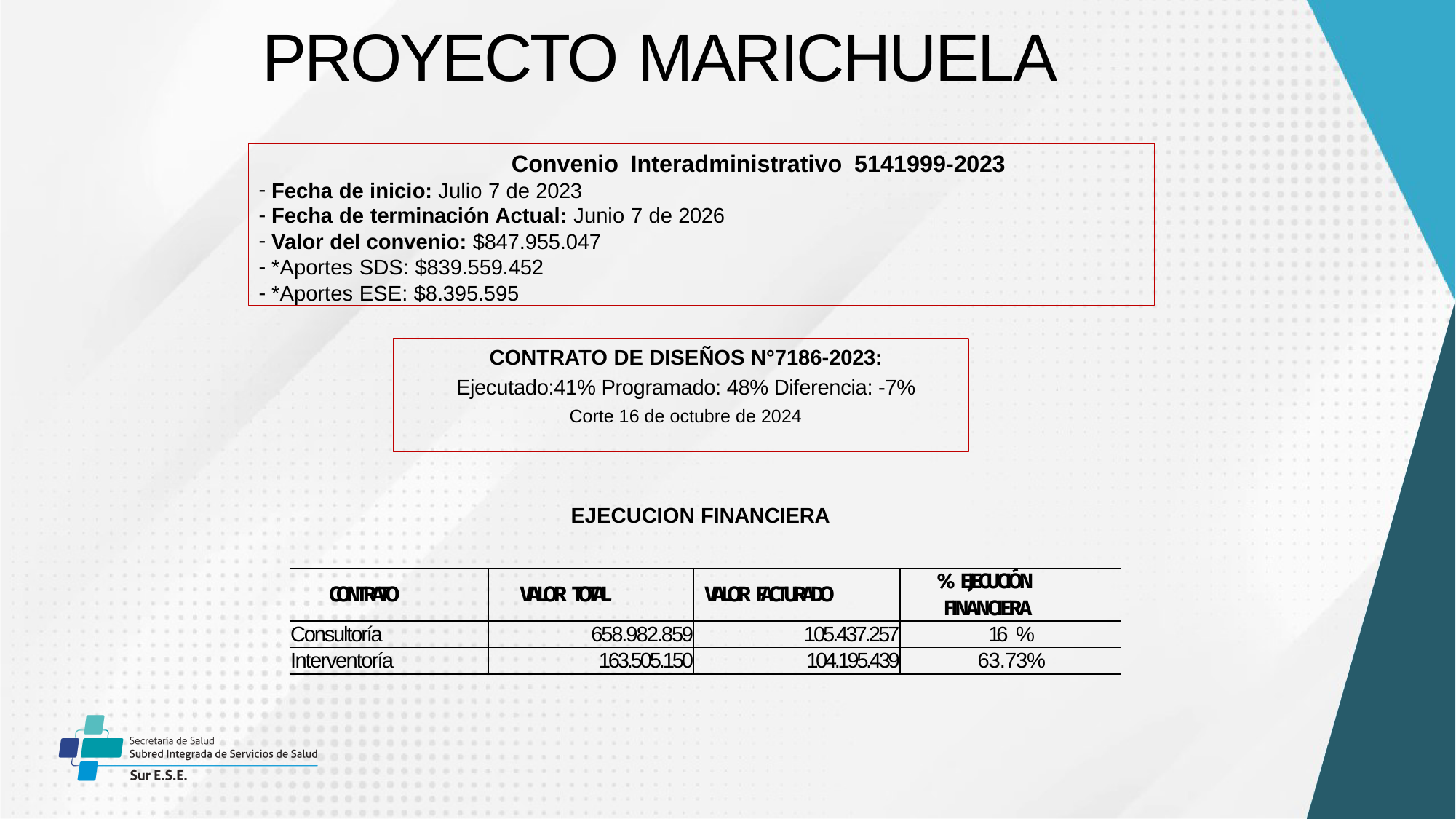

# PROYECTO MARICHUELA
Convenio Interadministrativo 5141999-2023
Fecha de inicio: Julio 7 de 2023
Fecha de terminación Actual: Junio 7 de 2026
Valor del convenio: $847.955.047
*Aportes SDS: $839.559.452
*Aportes ESE: $8.395.595
CONTRATO DE DISEÑOS N°7186-2023:
Ejecutado:41% Programado: 48% Diferencia: -7%
Corte 16 de octubre de 2024

EJECUCION FINANCIERA
| CONTRATO | VALOR TOTAL | VALOR FACTURADO | % EJECUCIÓN FINANCIERA |
| --- | --- | --- | --- |
| Consultoría | 658.982.859 | 105.437.257 | 1 6 % |
| Interventoría | 163.505.150 | 104.195.439 | 63.73% |